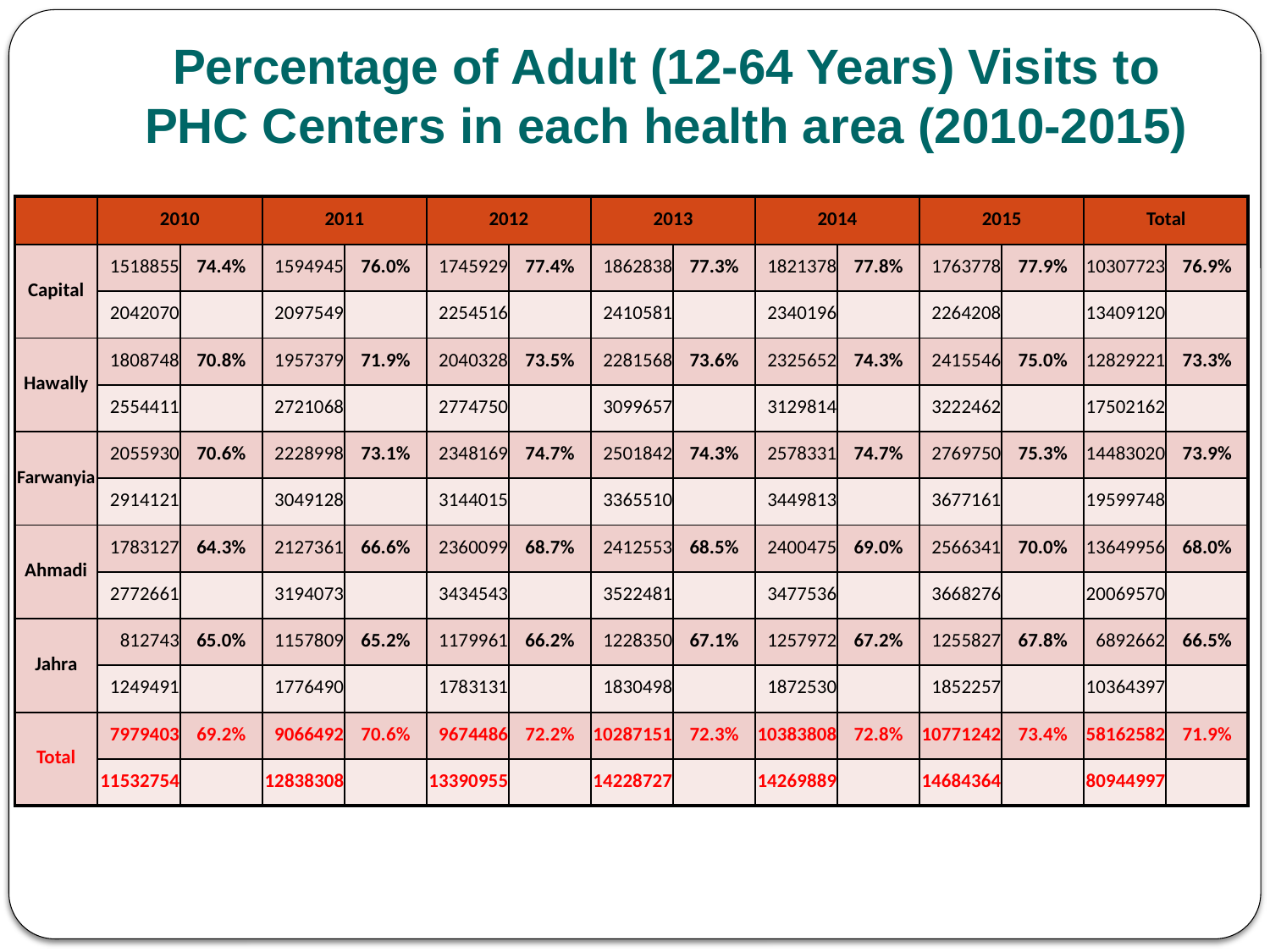

# Percentage of Adult (12-64 Years) Visits to PHC Centers in each health area (2010-2015)
|  | 2010 |  | 2011 |  | 2012 |  | 2013 |  | 2014 |  | 2015 |  | Total |  |
| --- | --- | --- | --- | --- | --- | --- | --- | --- | --- | --- | --- | --- | --- | --- |
| Capital | 1518855 | 74.4% | 1594945 | 76.0% | 1745929 | 77.4% | 1862838 | 77.3% | 1821378 | 77.8% | 1763778 | 77.9% | 10307723 | 76.9% |
|  | 2042070 |  | 2097549 |  | 2254516 |  | 2410581 |  | 2340196 |  | 2264208 |  | 13409120 |  |
| Hawally | 1808748 | 70.8% | 1957379 | 71.9% | 2040328 | 73.5% | 2281568 | 73.6% | 2325652 | 74.3% | 2415546 | 75.0% | 12829221 | 73.3% |
|  | 2554411 |  | 2721068 |  | 2774750 |  | 3099657 |  | 3129814 |  | 3222462 |  | 17502162 |  |
| Farwanyia | 2055930 | 70.6% | 2228998 | 73.1% | 2348169 | 74.7% | 2501842 | 74.3% | 2578331 | 74.7% | 2769750 | 75.3% | 14483020 | 73.9% |
|  | 2914121 |  | 3049128 |  | 3144015 |  | 3365510 |  | 3449813 |  | 3677161 |  | 19599748 |  |
| Ahmadi | 1783127 | 64.3% | 2127361 | 66.6% | 2360099 | 68.7% | 2412553 | 68.5% | 2400475 | 69.0% | 2566341 | 70.0% | 13649956 | 68.0% |
|  | 2772661 |  | 3194073 |  | 3434543 |  | 3522481 |  | 3477536 |  | 3668276 |  | 20069570 |  |
| Jahra | 812743 | 65.0% | 1157809 | 65.2% | 1179961 | 66.2% | 1228350 | 67.1% | 1257972 | 67.2% | 1255827 | 67.8% | 6892662 | 66.5% |
|  | 1249491 |  | 1776490 |  | 1783131 |  | 1830498 |  | 1872530 |  | 1852257 |  | 10364397 |  |
| Total | 7979403 | 69.2% | 9066492 | 70.6% | 9674486 | 72.2% | 10287151 | 72.3% | 10383808 | 72.8% | 10771242 | 73.4% | 58162582 | 71.9% |
|  | 11532754 |  | 12838308 |  | 13390955 |  | 14228727 |  | 14269889 |  | 14684364 |  | 80944997 |  |